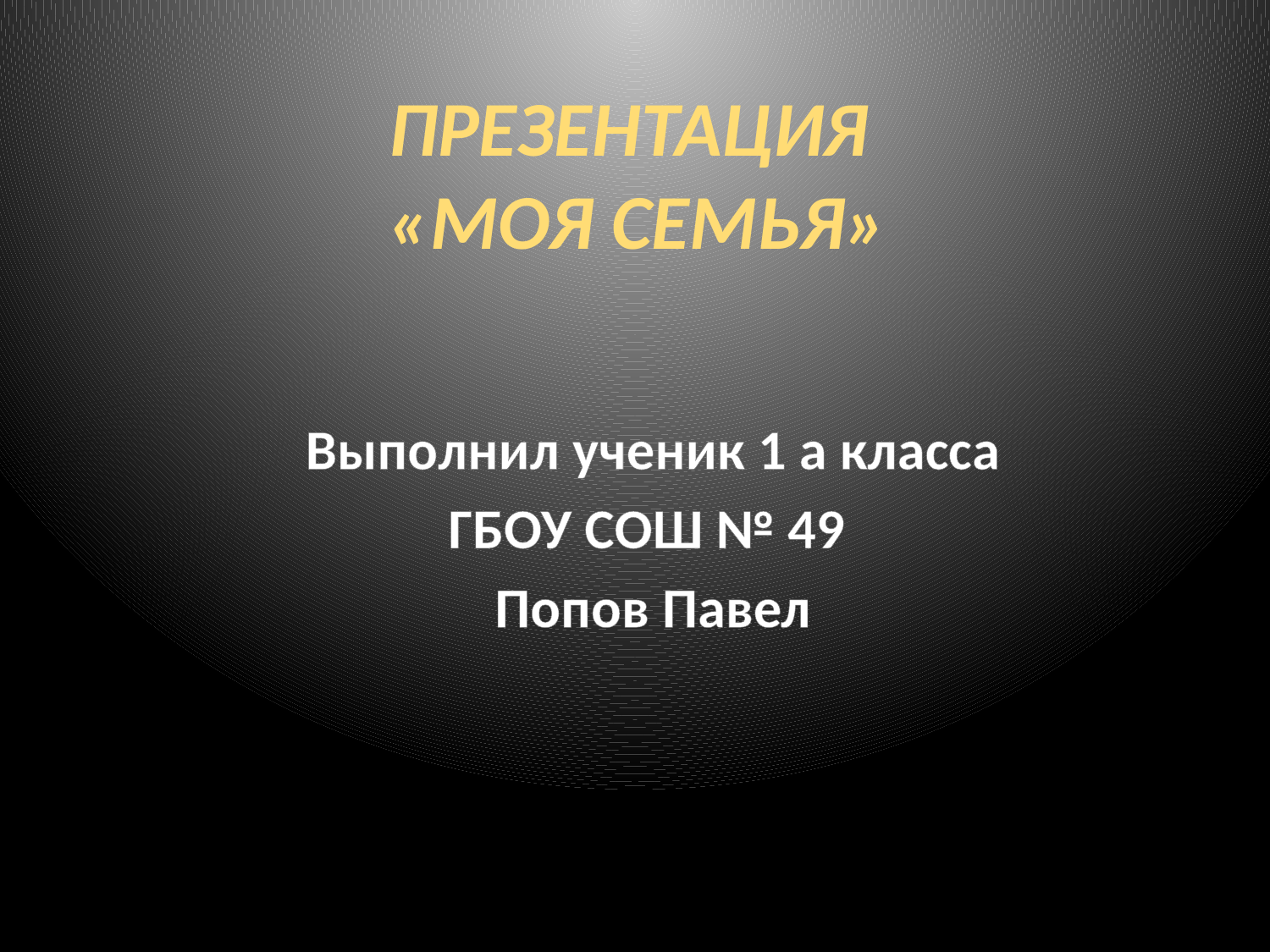

# Презентация «Моя семья»
Выполнил ученик 1 а класса
ГБОУ СОШ № 49
Попов Павел